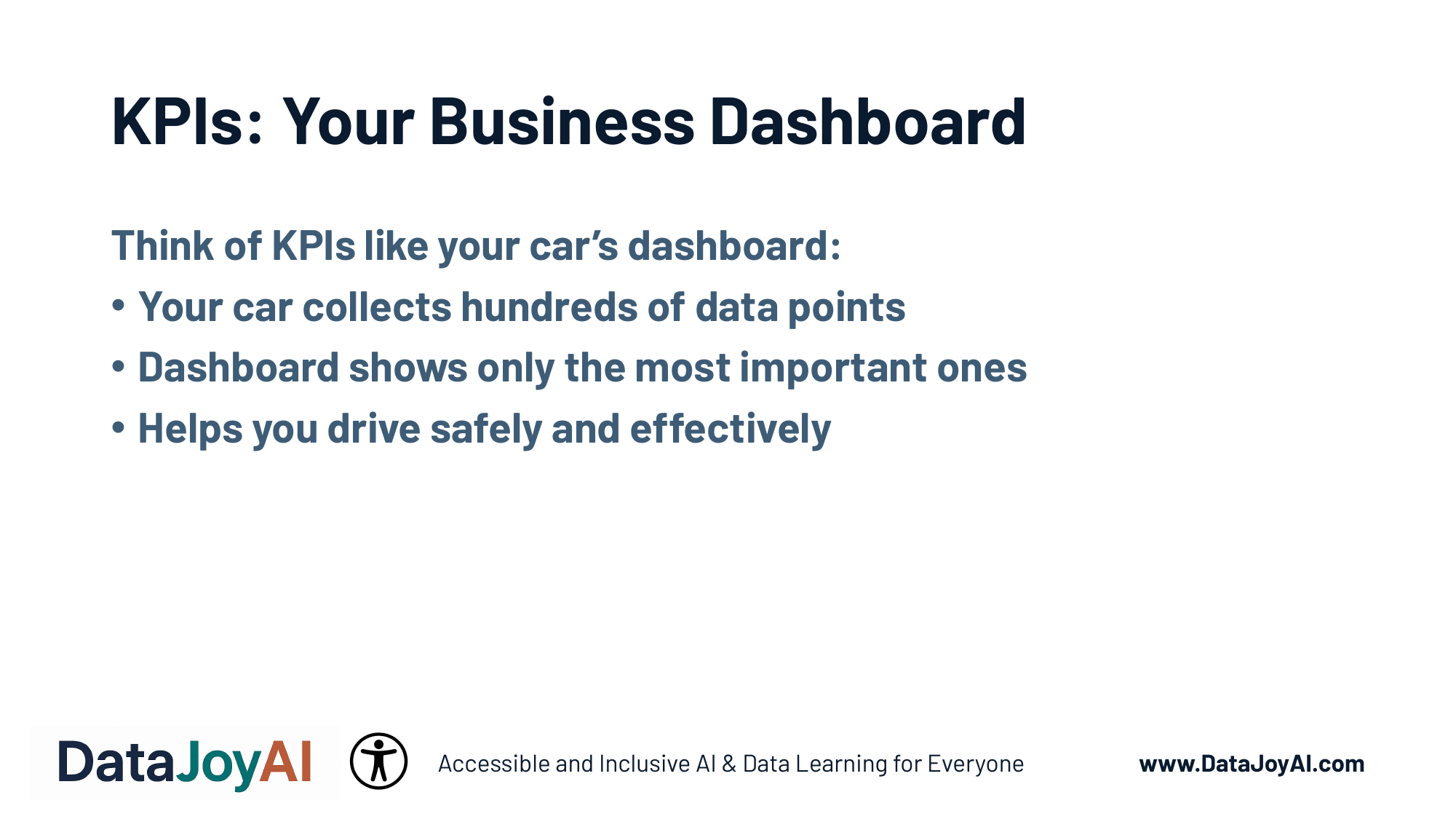

# KPIs: Your Business Dashboard
Think of KPIs like your car’s dashboard:
Your car collects hundreds of data points
Dashboard shows only the most important ones
Helps you drive safely and effectively